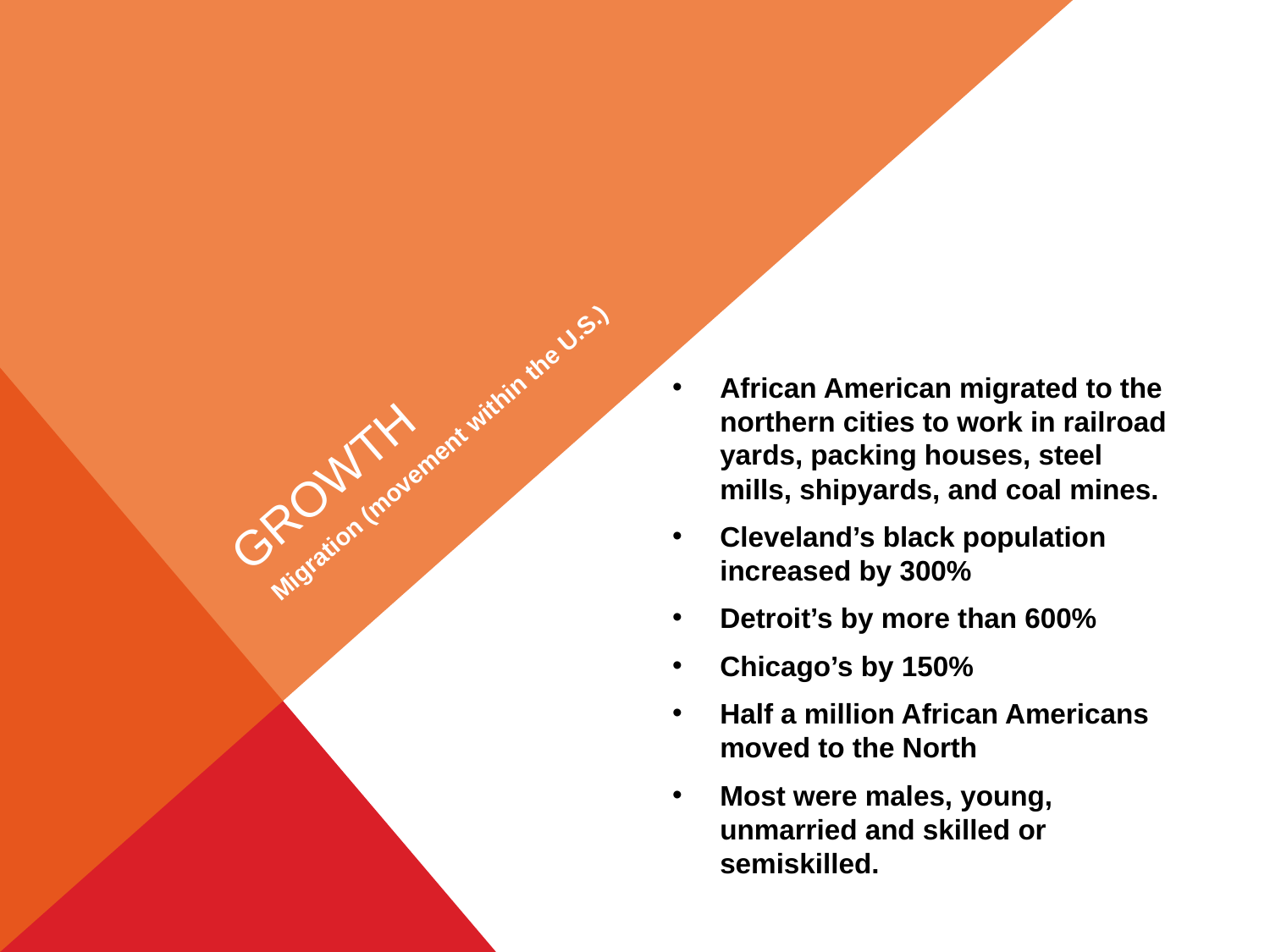

# Growth
Migration (movement within the U.S.)
African American migrated to the northern cities to work in railroad yards, packing houses, steel mills, shipyards, and coal mines.
Cleveland’s black population increased by 300%
Detroit’s by more than 600%
Chicago’s by 150%
Half a million African Americans moved to the North
Most were males, young, unmarried and skilled or semiskilled.